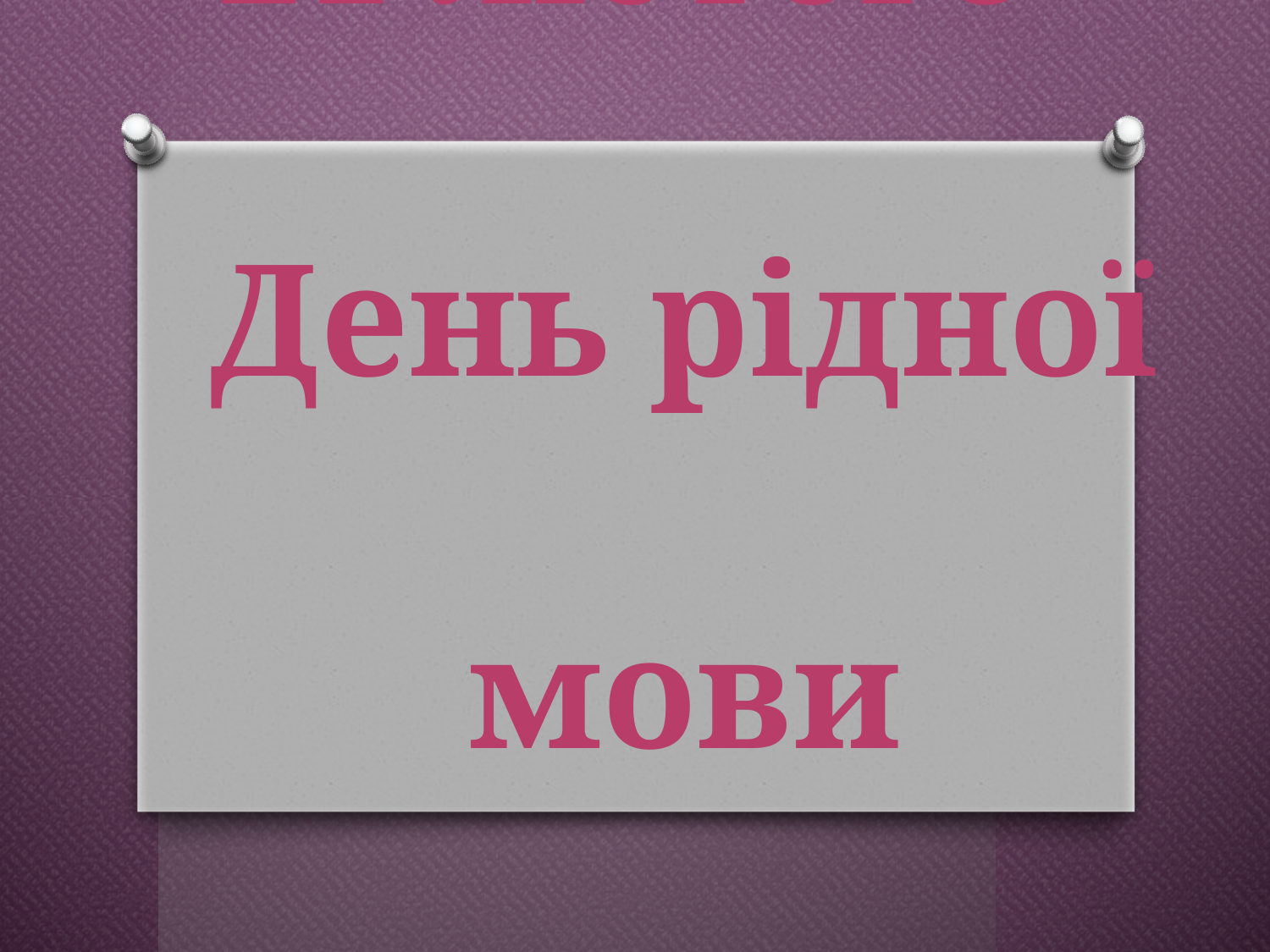

# 21 лютого – День рідної мови